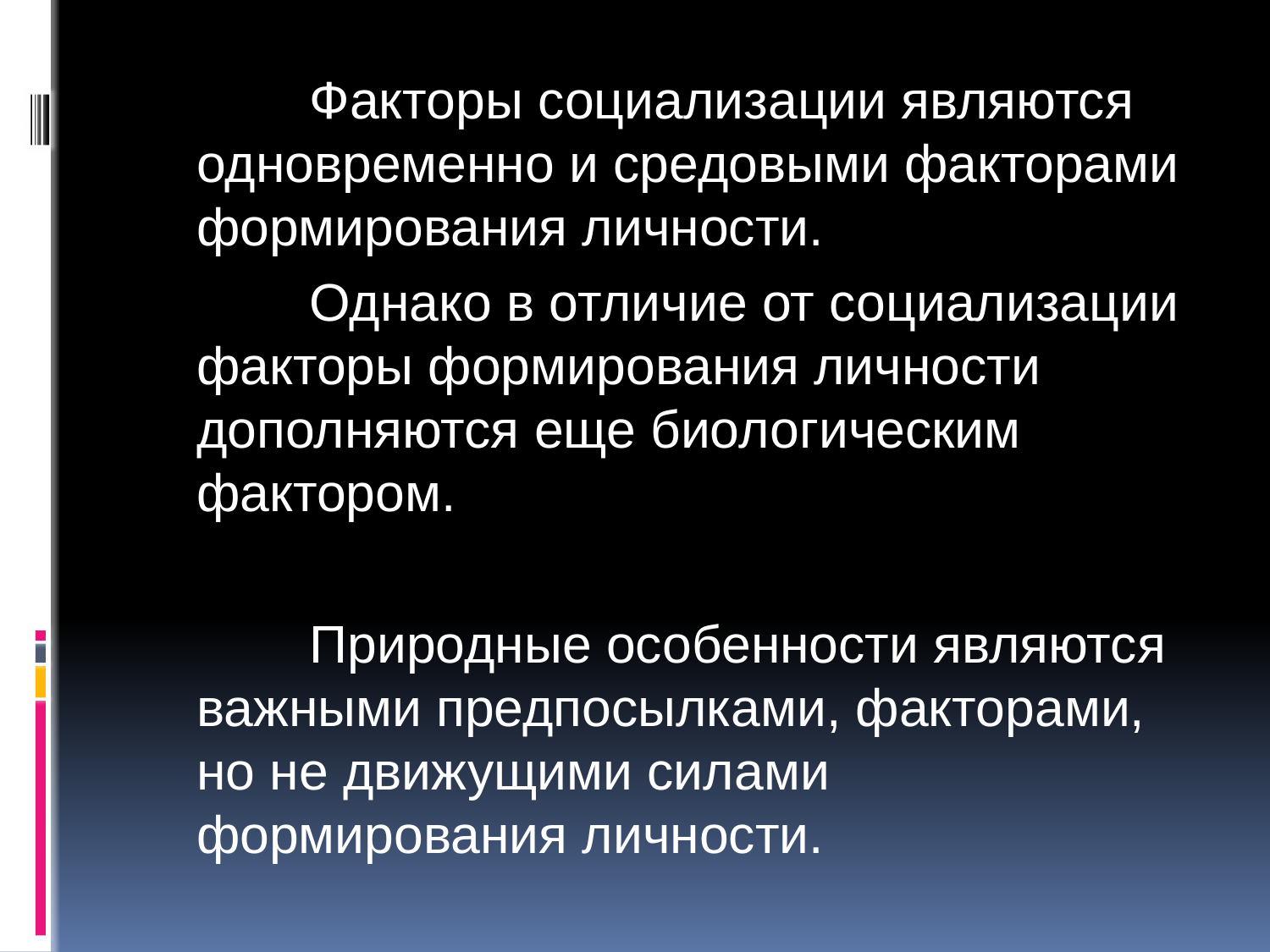

Факторы социализации являются одновременно и средовыми факторами формирования личности.
           Однако в отличие от социализации факторы формирования личности дополняются еще биологическим фактором.

           Природные особенности являются важными предпосылками, факторами, но не движущими силами формирования личности.